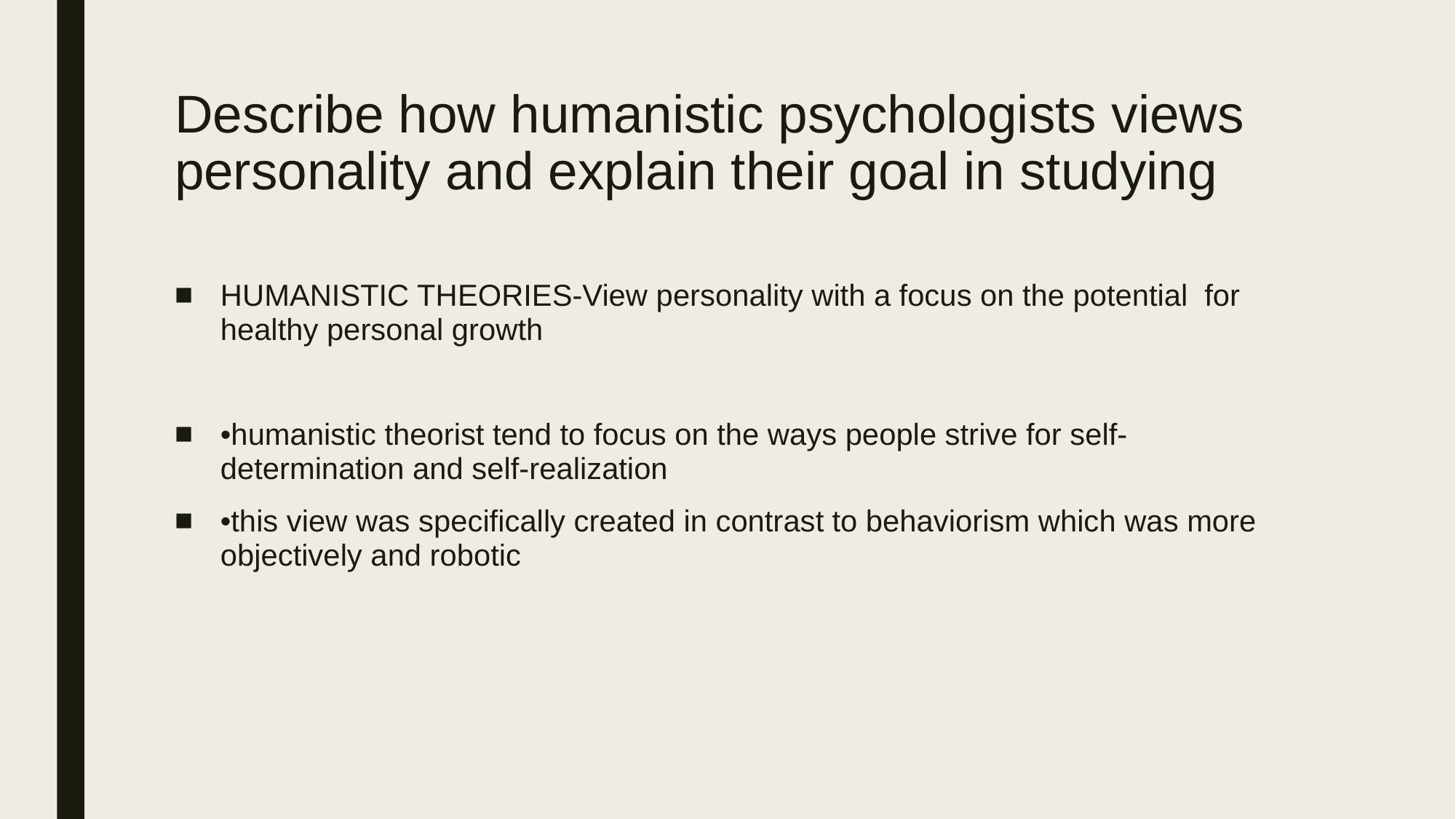

# Describe how humanistic psychologists views personality and explain their goal in studying
HUMANISTIC THEORIES-View personality with a focus on the potential  for healthy personal growth

•humanistic theorist tend to focus on the ways people strive for self-determination and self-realization
•this view was specifically created in contrast to behaviorism which was more objectively and robotic